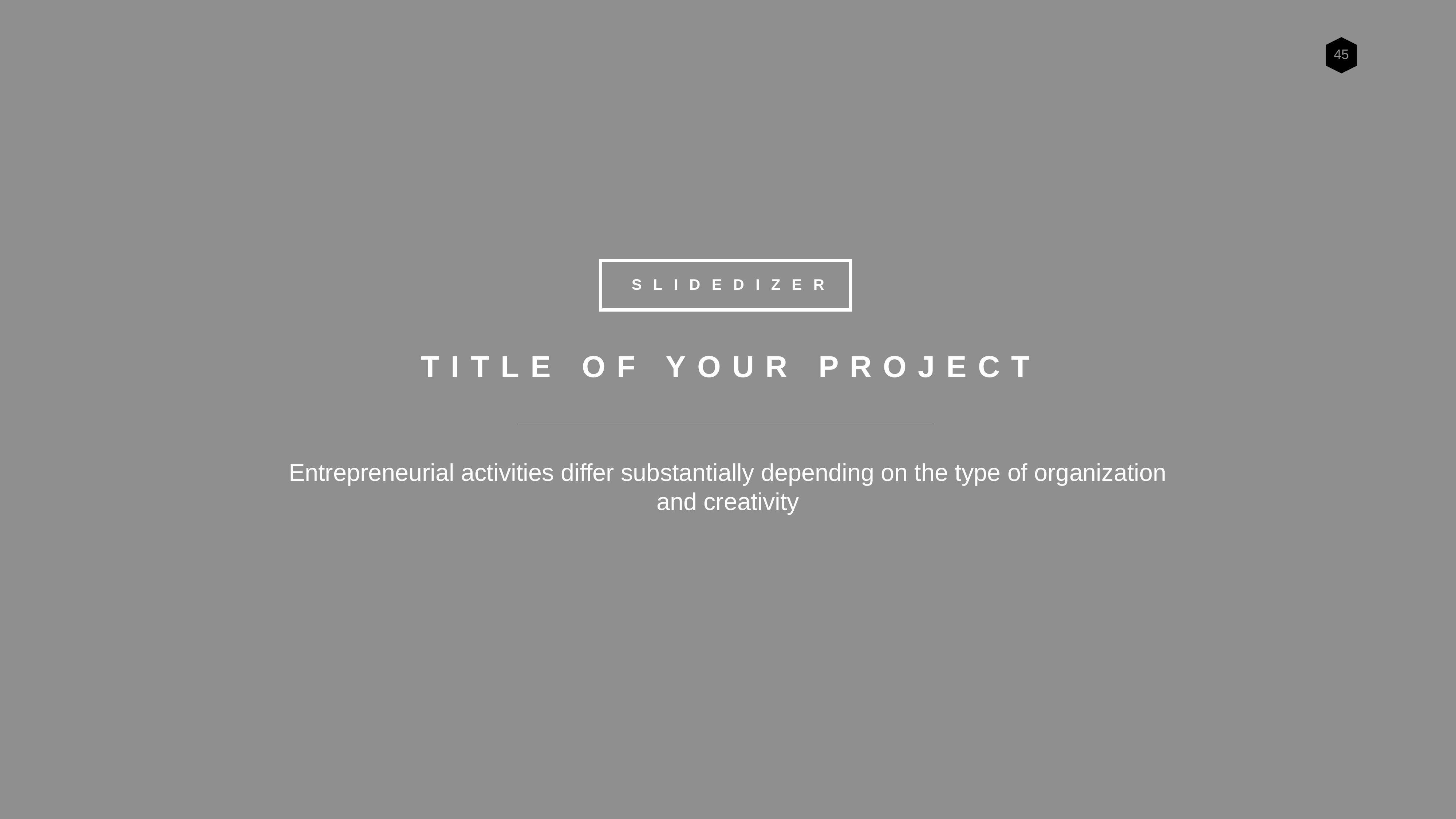

SLIDEDIZER
TITLE OF YOUR PROJECT
Entrepreneurial activities differ substantially depending on the type of organization and creativity